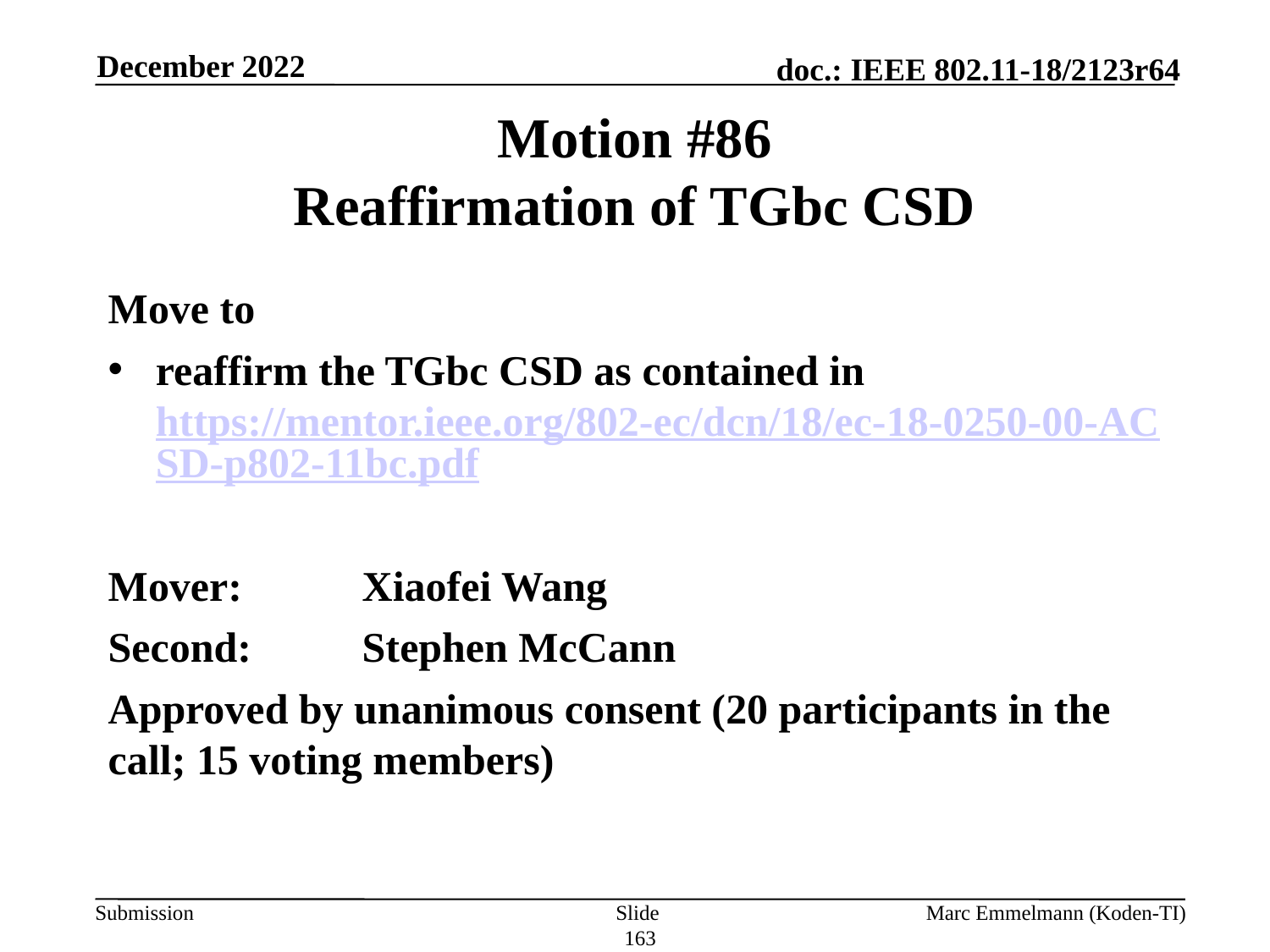

December 2022
# Motion #86 Reaffirmation of TGbc CSD
Move to
reaffirm the TGbc CSD as contained in https://mentor.ieee.org/802-ec/dcn/18/ec-18-0250-00-ACSD-p802-11bc.pdf

Mover:	Xiaofei Wang
Second:	Stephen McCann
Approved by unanimous consent (20 participants in the call; 15 voting members)
Slide 163
Marc Emmelmann (Koden-TI)